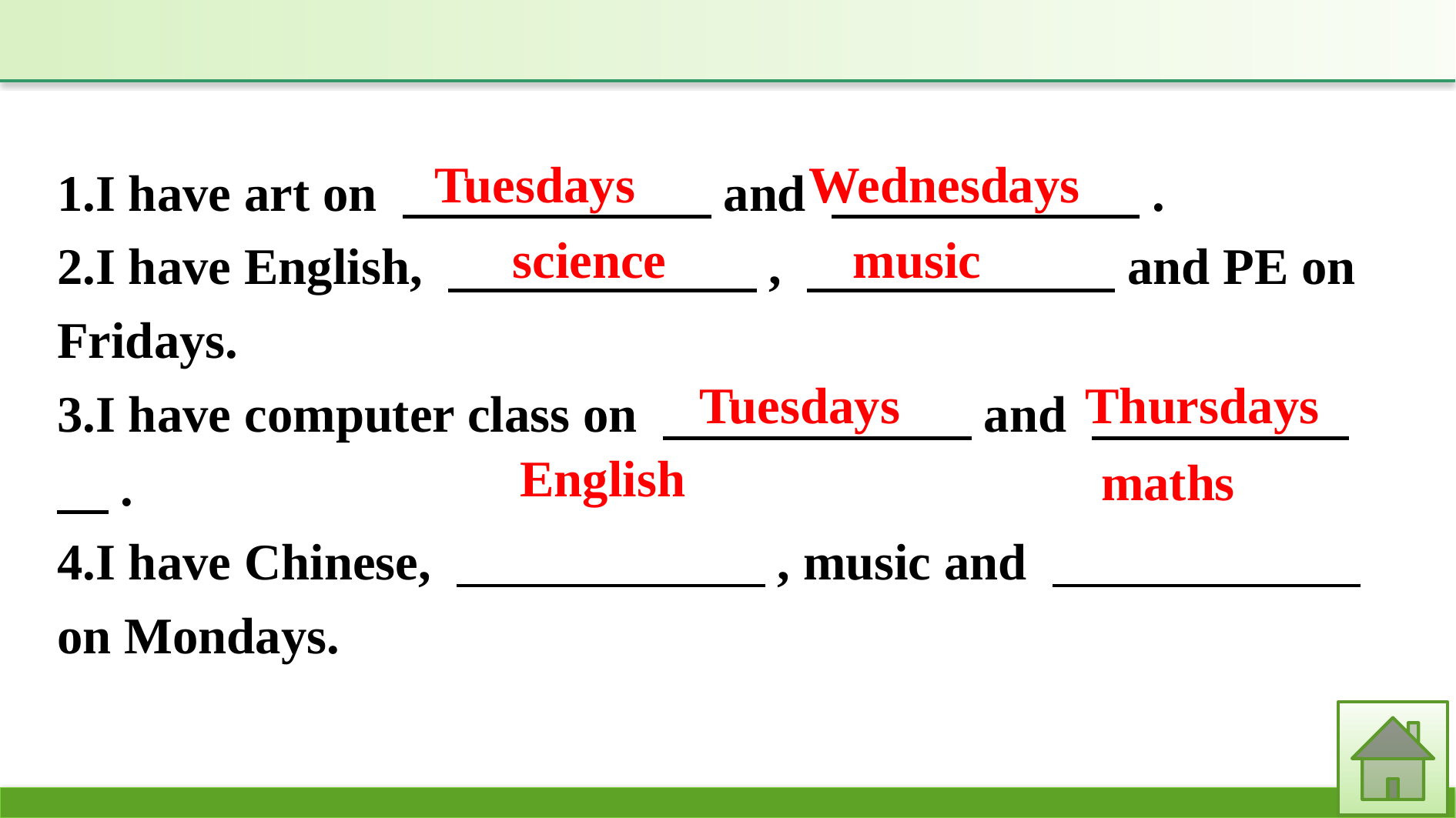

1.I have art on 　　　　　　and 　　　　　　.
2.I have English, 　　　　　　, 　　　　　　and PE on Fridays.
3.I have computer class on 　　　　　　and 　　　　　　.
4.I have Chinese, 　　　　　　, music and 　　　　　　on Mondays.
Wednesdays
Tuesdays
science
music
Thursdays
Tuesdays
English
maths